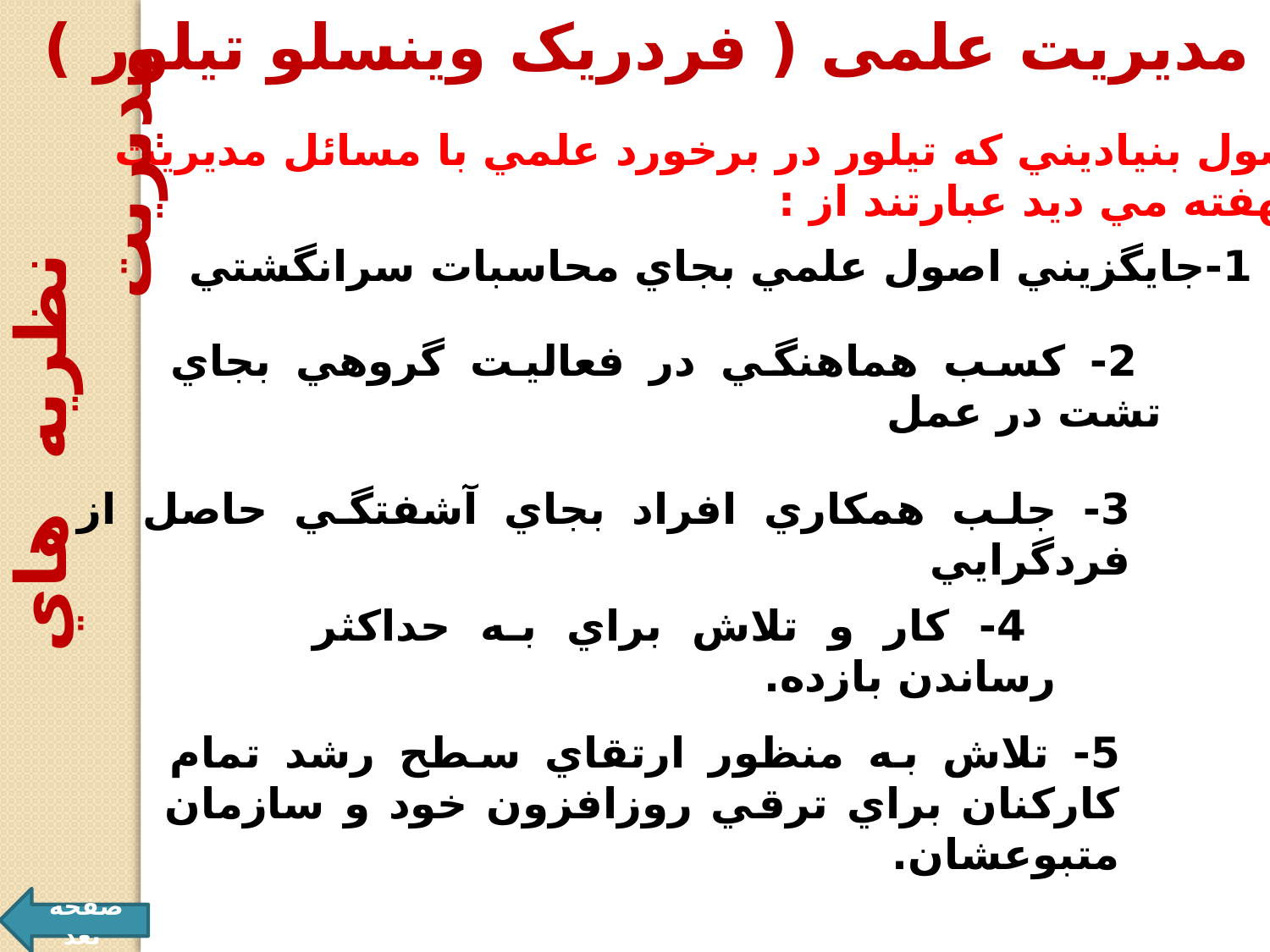

مدیریت علمی ( فردریک وینسلو تیلور )
اصول بنياديني كه تيلور در برخورد علمي با مسائل مديريت
 نهفته مي ديد عبارتند از :
1-جايگزيني اصول علمي بجاي محاسبات سرانگشتي
    نظريه هاي مديريت
 2- كسب هماهنگي در فعاليت گروهي بجاي تشت در عمل
3- جلب همكاري افراد بجاي آشفتگي حاصل از فردگرايي
 4- كار و تلاش براي به حداكثر رساندن بازده.
5- تلاش به منظور ارتقاي سطح رشد تمام كاركنان براي ترقي روزافزون خود و سازمان متبوعشان.
صفحه  بعد